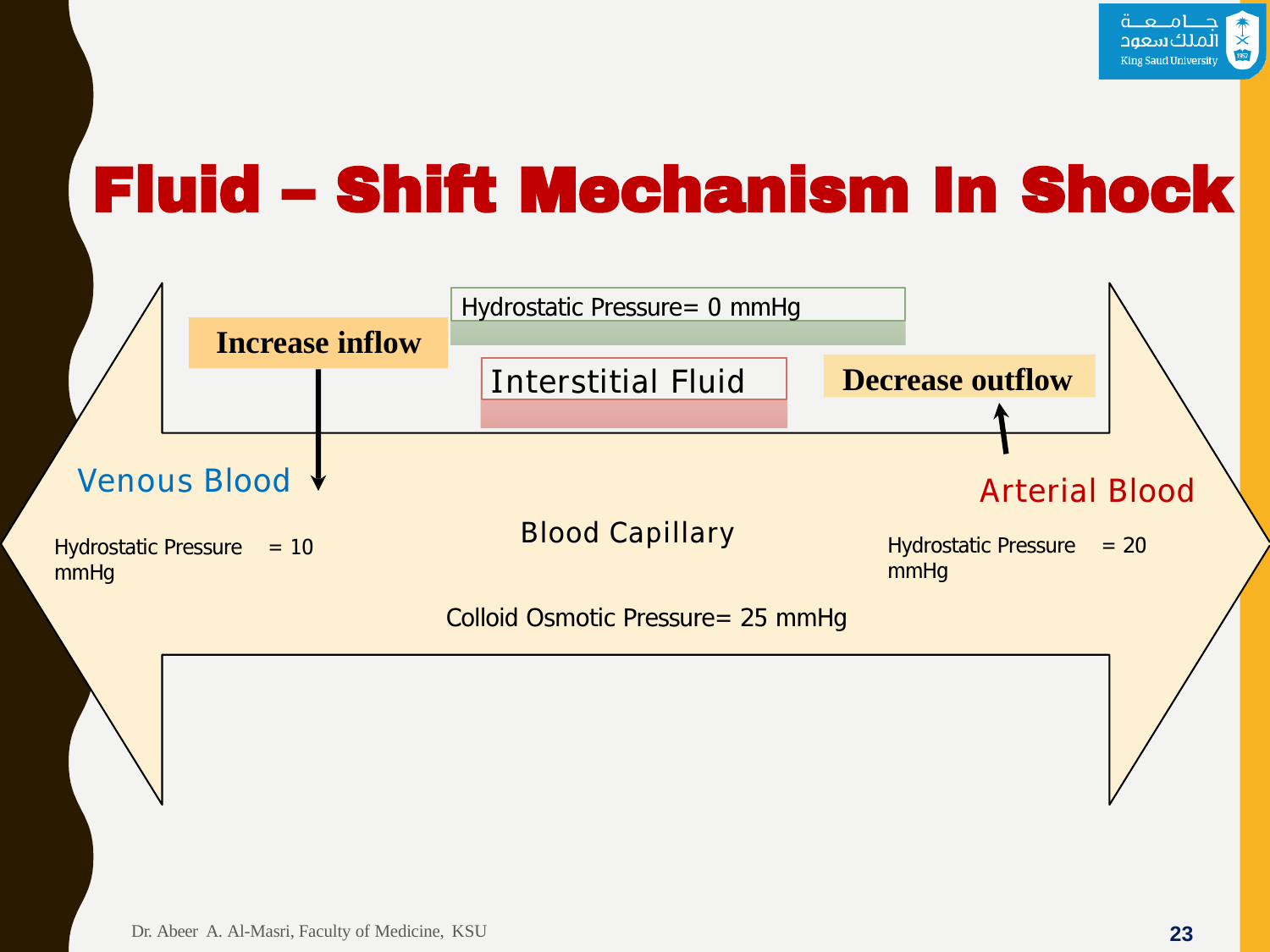

# Fluid – Shift Mechanism In Shock

Hydrostatic Pressure= 0 mmHg

Increase inflow
Decrease outflow

Interstitial Fluid

Venous Blood

Hydrostatic Pressure	= 10 mmHg

Arterial Blood
Hydrostatic Pressure	= 20 mmHg

Blood Capillary

Colloid Osmotic Pressure= 25 mmHg
Dr. Abeer  A. Al-Masri, Faculty of Medicine, KSU
23